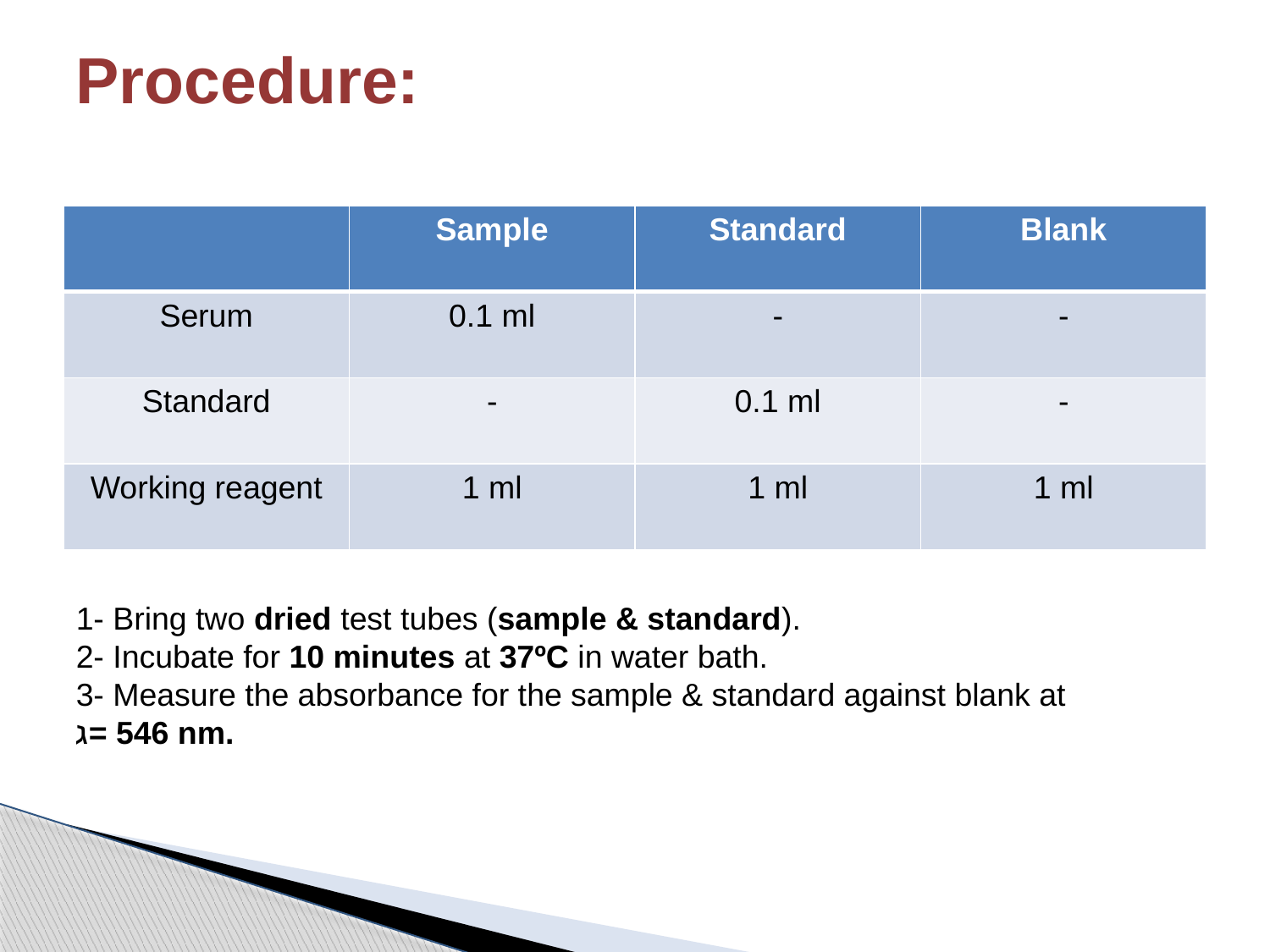

# Procedure:
|  | Sample | Standard | Blank |
| --- | --- | --- | --- |
| Serum | 0.1 ml | - | - |
| Standard | - | 0.1 ml | - |
| Working reagent | 1 ml | 1 ml | 1 ml |
1- Bring two dried test tubes (sample & standard).
2- Incubate for 10 minutes at 37ºC in water bath.
3- Measure the absorbance for the sample & standard against blank at ℷ= 546 nm.